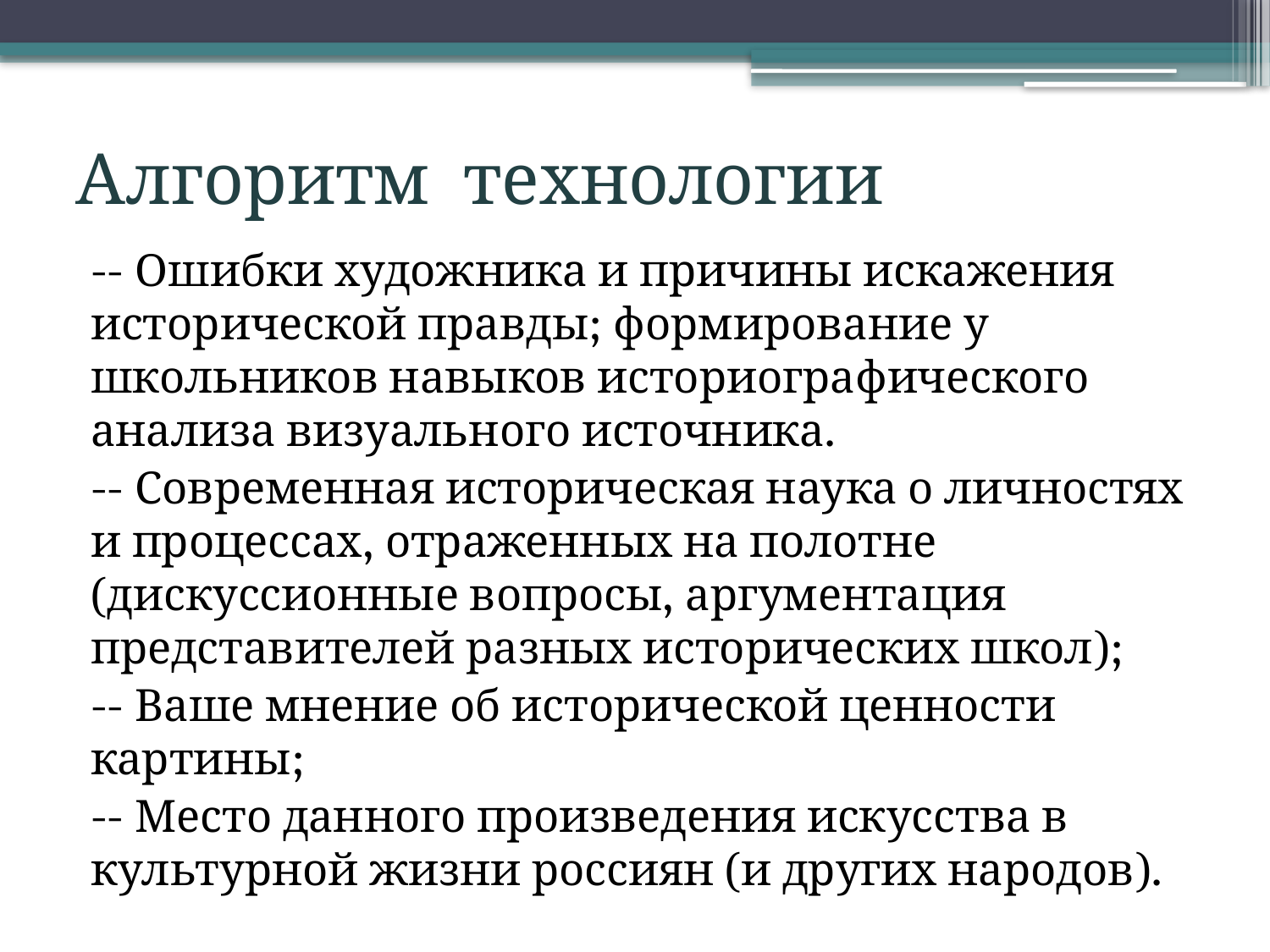

# Алгоритм  технологии
-- Ошибки художника и причины искажения исторической правды; формирование у школьников навыков историографического анализа визуального источника.
-- Современная историческая наука о личностях и процессах, отраженных на полотне (дискуссионные вопросы, аргументация представителей разных исторических школ);
-- Ваше мнение об исторической ценности картины;
-- Место данного произведения искусства в культурной жизни россиян (и других народов).